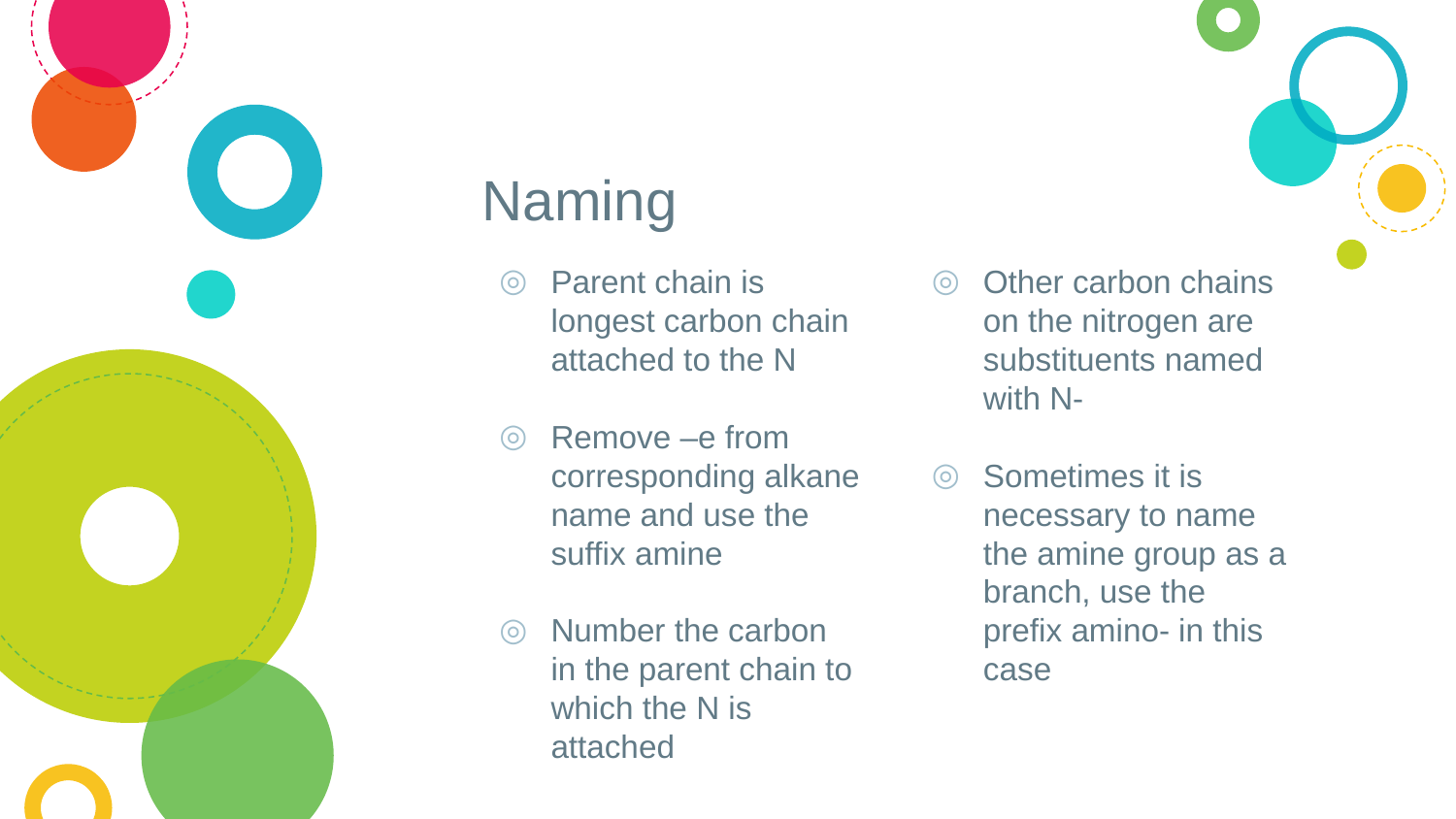

# Naming
Parent chain is longest carbon chain attached to the N

Remove –e from corresponding alkane name and use the suffix amine

Number the carbon in the parent chain to which the N is attached

Other carbon chains on the nitrogen are substituents named with N-

Sometimes it is necessary to name the amine group as a branch, use the prefix amino- in this case